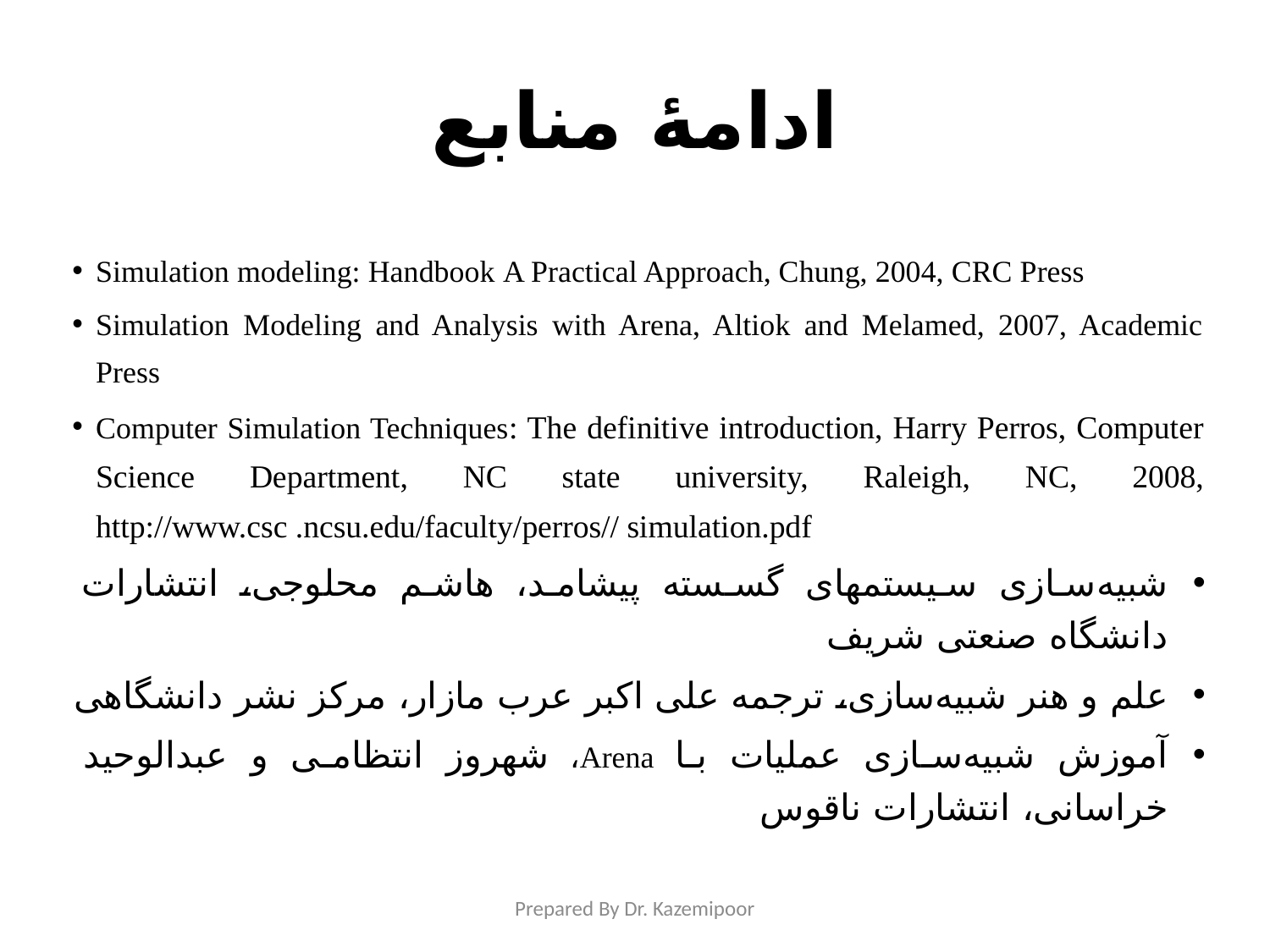

# ادامۀ منابع
Simulation modeling: Handbook A Practical Approach, Chung, 2004, CRC Press
Simulation Modeling and Analysis with Arena, Altiok and Melamed, 2007, Academic Press
Computer Simulation Techniques: The definitive introduction, Harry Perros, Computer Science Department, NC state university, Raleigh, NC, 2008, http://www.csc .ncsu.edu/faculty/perros// simulation.pdf
شبیه‌سازی سیستمهای گسسته پیشامد، هاشم محلوجی، انتشارات دانشگاه صنعتی شریف
علم و هنر شبیه‌سازی، ترجمه علی اکبر عرب مازار، مرکز نشر دانشگاهی
آموزش شبیه‌سازی عملیات با Arena، شهروز انتظامی و عبدالوحید خراسانی، انتشارات ناقوس
Prepared By Dr. Kazemipoor